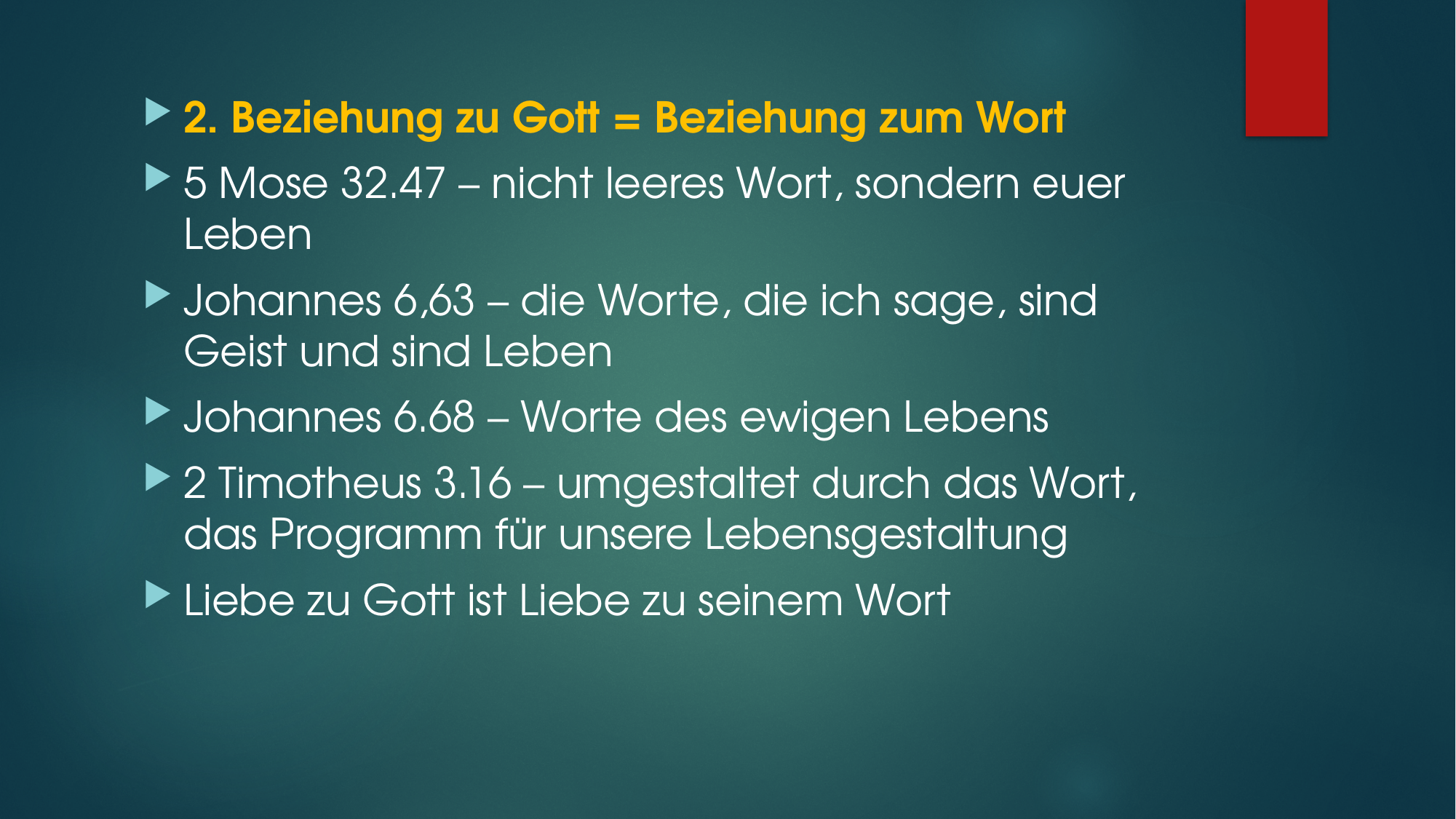

#
2. Beziehung zu Gott = Beziehung zum Wort
5 Mose 32.47 – nicht leeres Wort, sondern euer Leben
Johannes 6,63 – die Worte, die ich sage, sind Geist und sind Leben
Johannes 6.68 – Worte des ewigen Lebens
2 Timotheus 3.16 – umgestaltet durch das Wort, das Programm für unsere Lebensgestaltung
Liebe zu Gott ist Liebe zu seinem Wort